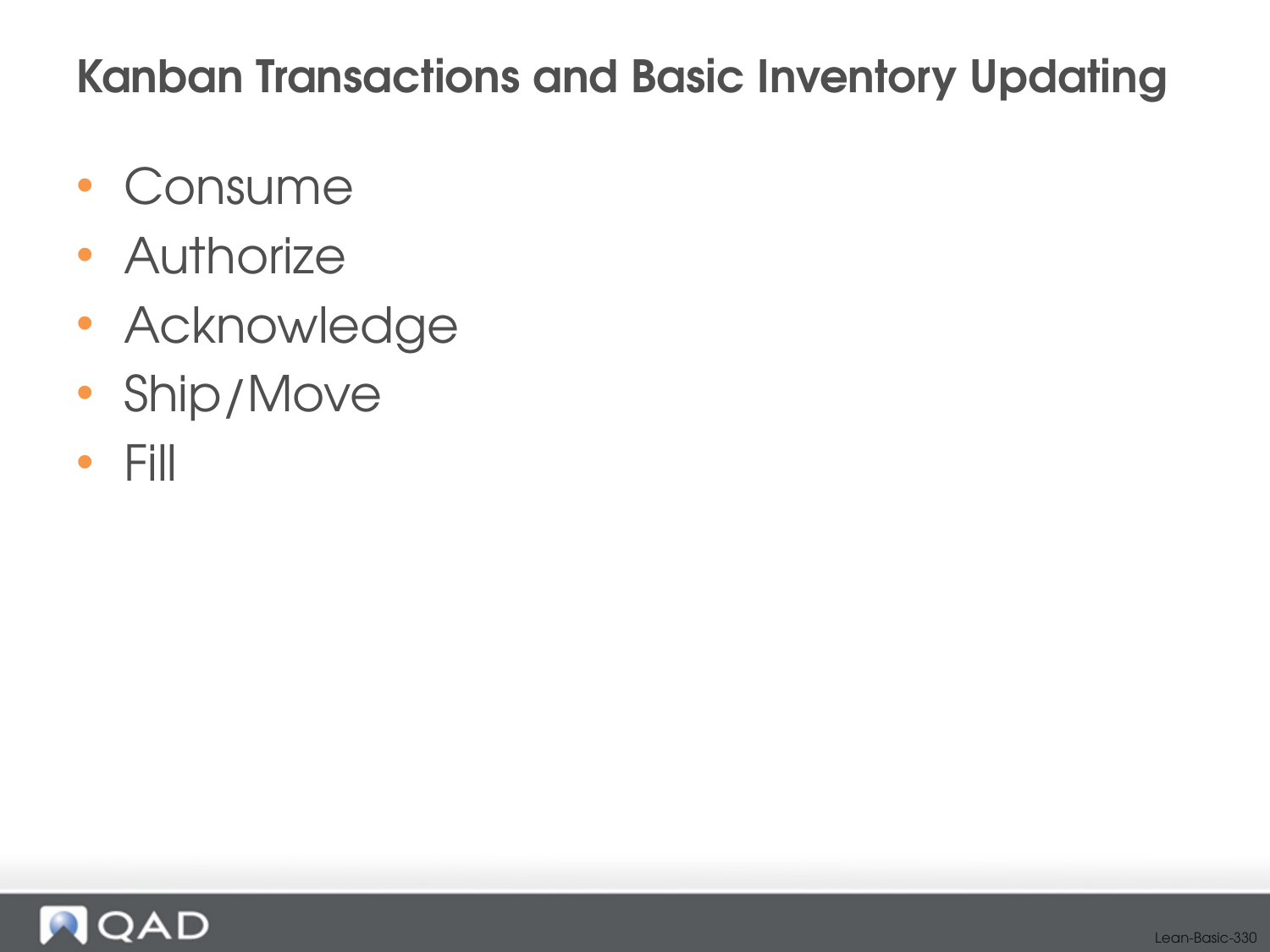

# Kanban Transactions and Basic Inventory Updating
Consume
Authorize
Acknowledge
Ship/Move
Fill
Lean-Basic-330